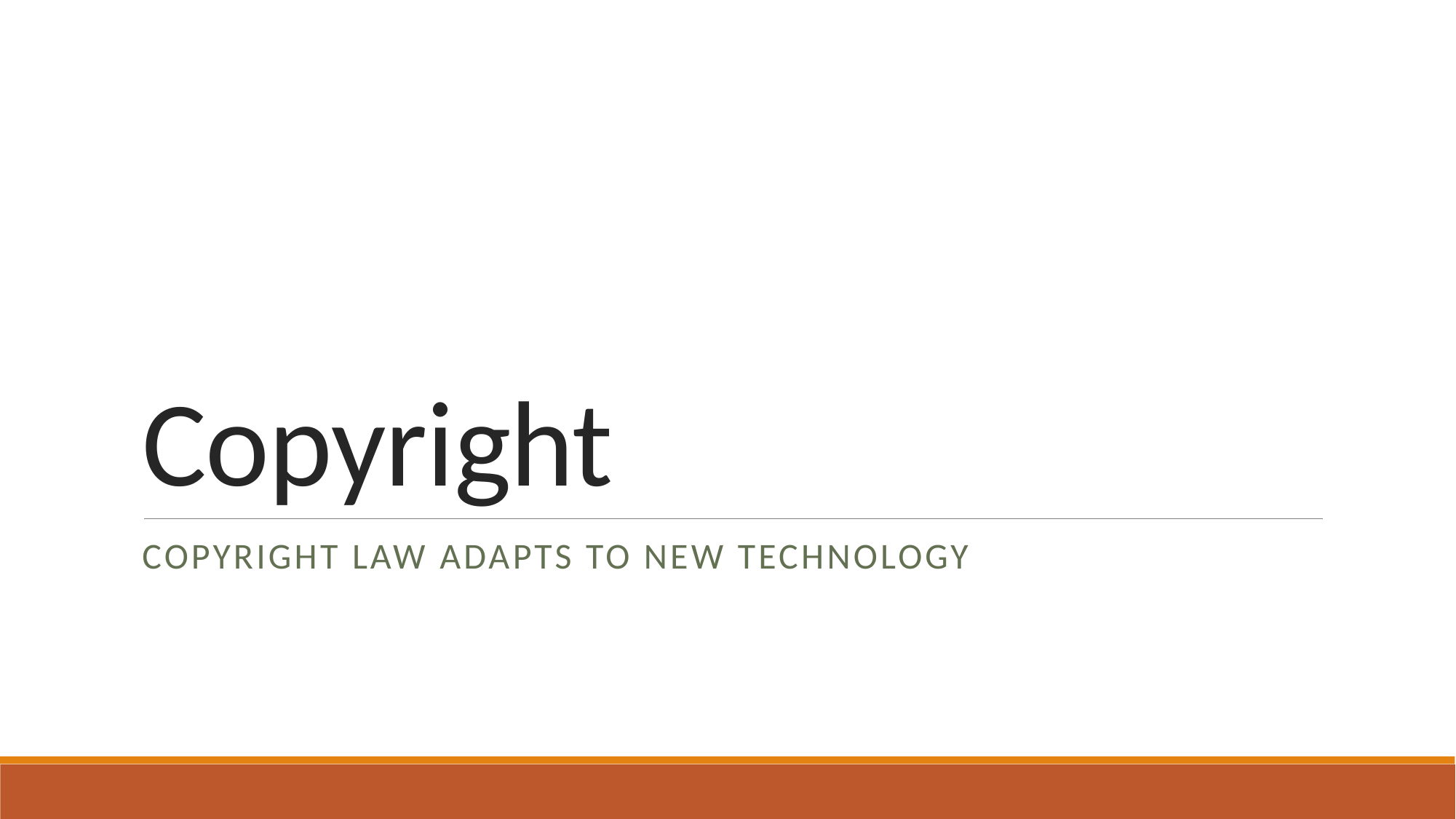

# Copyright
Copyright law adapts to new technology